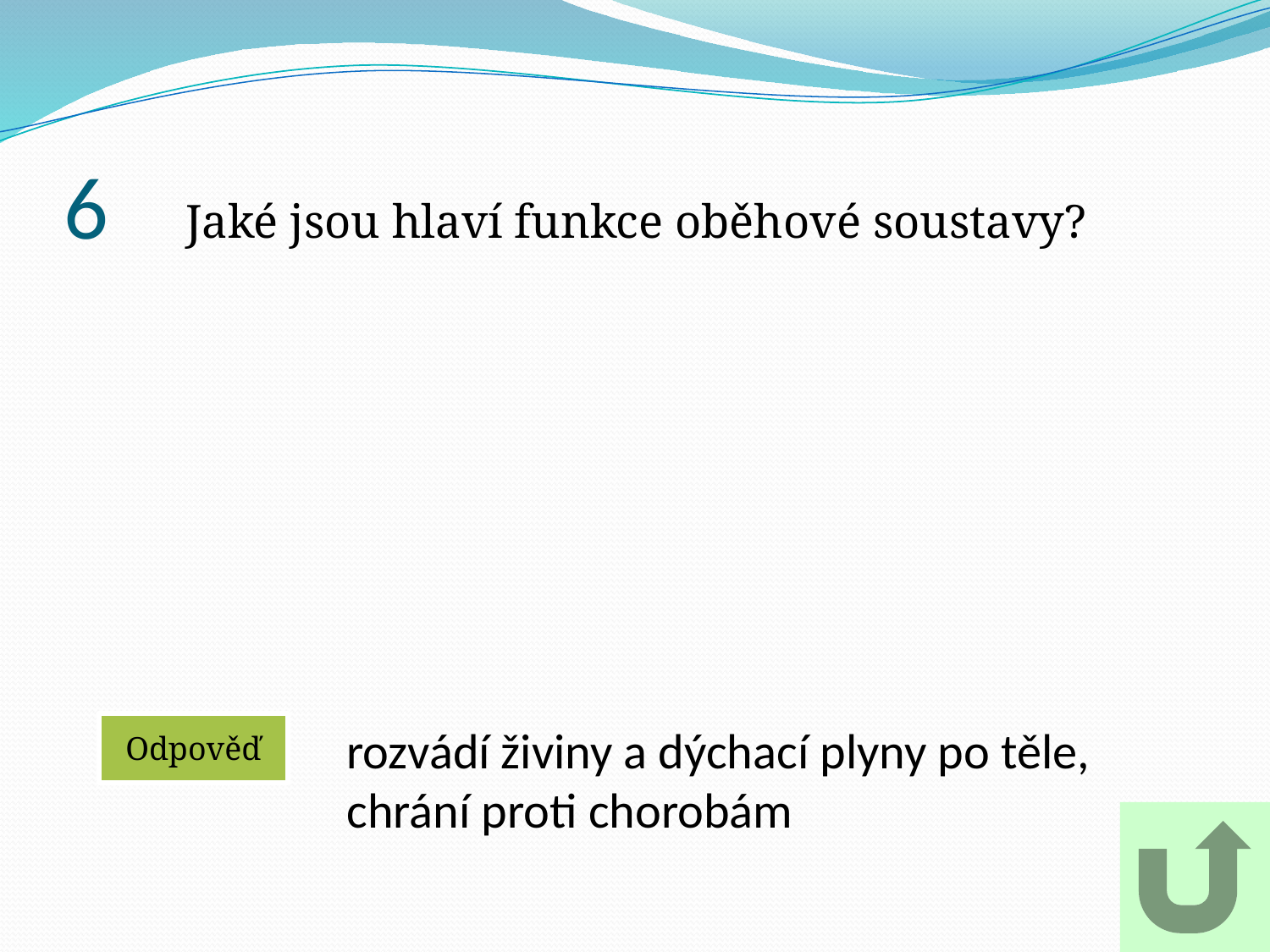

# 6
Jaké jsou hlaví funkce oběhové soustavy?
Odpověď
rozvádí živiny a dýchací plyny po těle, chrání proti chorobám